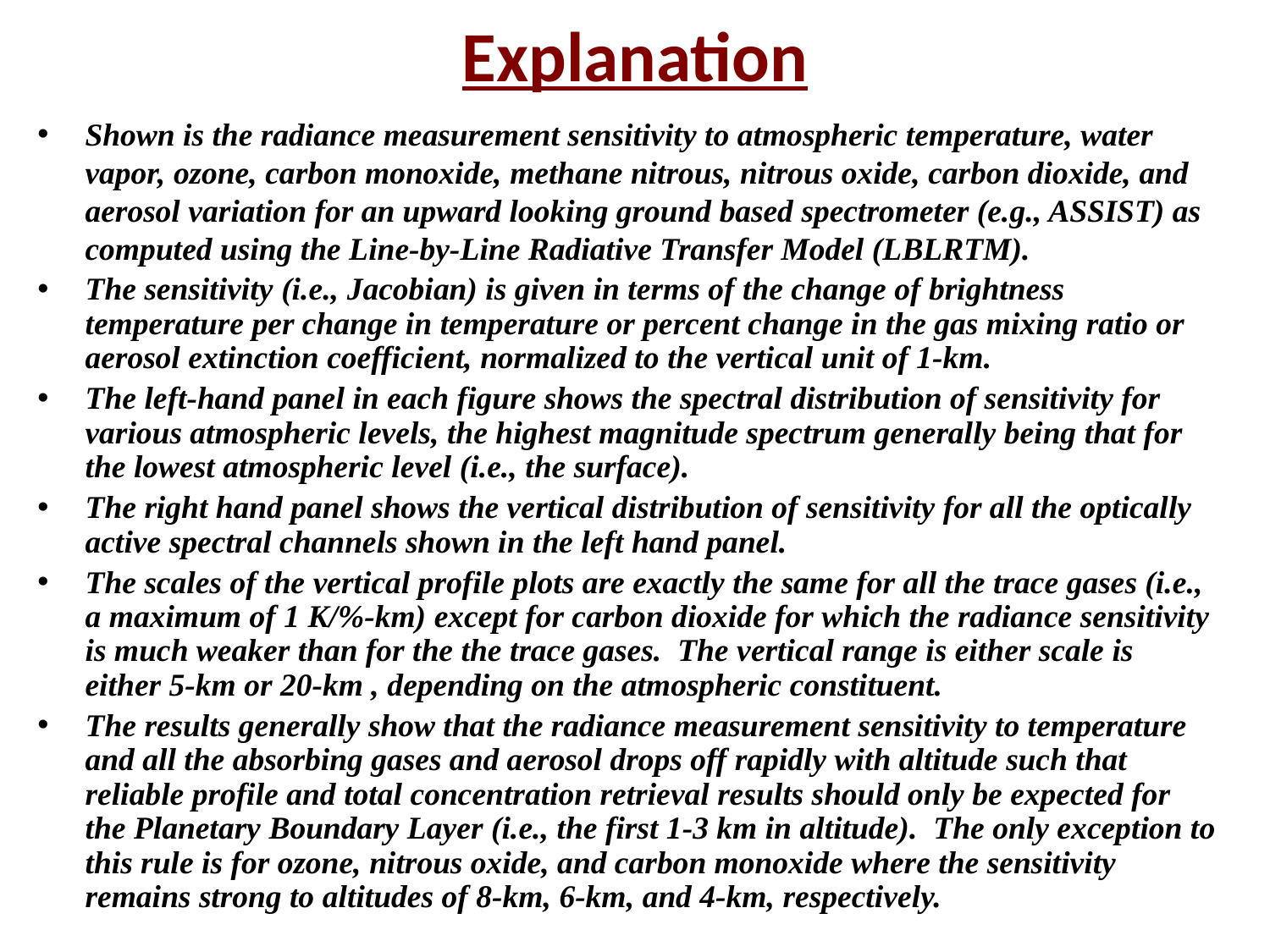

Explanation
Shown is the radiance measurement sensitivity to atmospheric temperature, water vapor, ozone, carbon monoxide, methane nitrous, nitrous oxide, carbon dioxide, and aerosol variation for an upward looking ground based spectrometer (e.g., ASSIST) as computed using the Line-by-Line Radiative Transfer Model (LBLRTM).
The sensitivity (i.e., Jacobian) is given in terms of the change of brightness temperature per change in temperature or percent change in the gas mixing ratio or aerosol extinction coefficient, normalized to the vertical unit of 1-km.
The left-hand panel in each figure shows the spectral distribution of sensitivity for various atmospheric levels, the highest magnitude spectrum generally being that for the lowest atmospheric level (i.e., the surface).
The right hand panel shows the vertical distribution of sensitivity for all the optically active spectral channels shown in the left hand panel.
The scales of the vertical profile plots are exactly the same for all the trace gases (i.e., a maximum of 1 K/%-km) except for carbon dioxide for which the radiance sensitivity is much weaker than for the the trace gases.  The vertical range is either scale is either 5-km or 20-km , depending on the atmospheric constituent.
The results generally show that the radiance measurement sensitivity to temperature and all the absorbing gases and aerosol drops off rapidly with altitude such that reliable profile and total concentration retrieval results should only be expected for the Planetary Boundary Layer (i.e., the first 1-3 km in altitude).  The only exception to this rule is for ozone, nitrous oxide, and carbon monoxide where the sensitivity remains strong to altitudes of 8-km, 6-km, and 4-km, respectively.